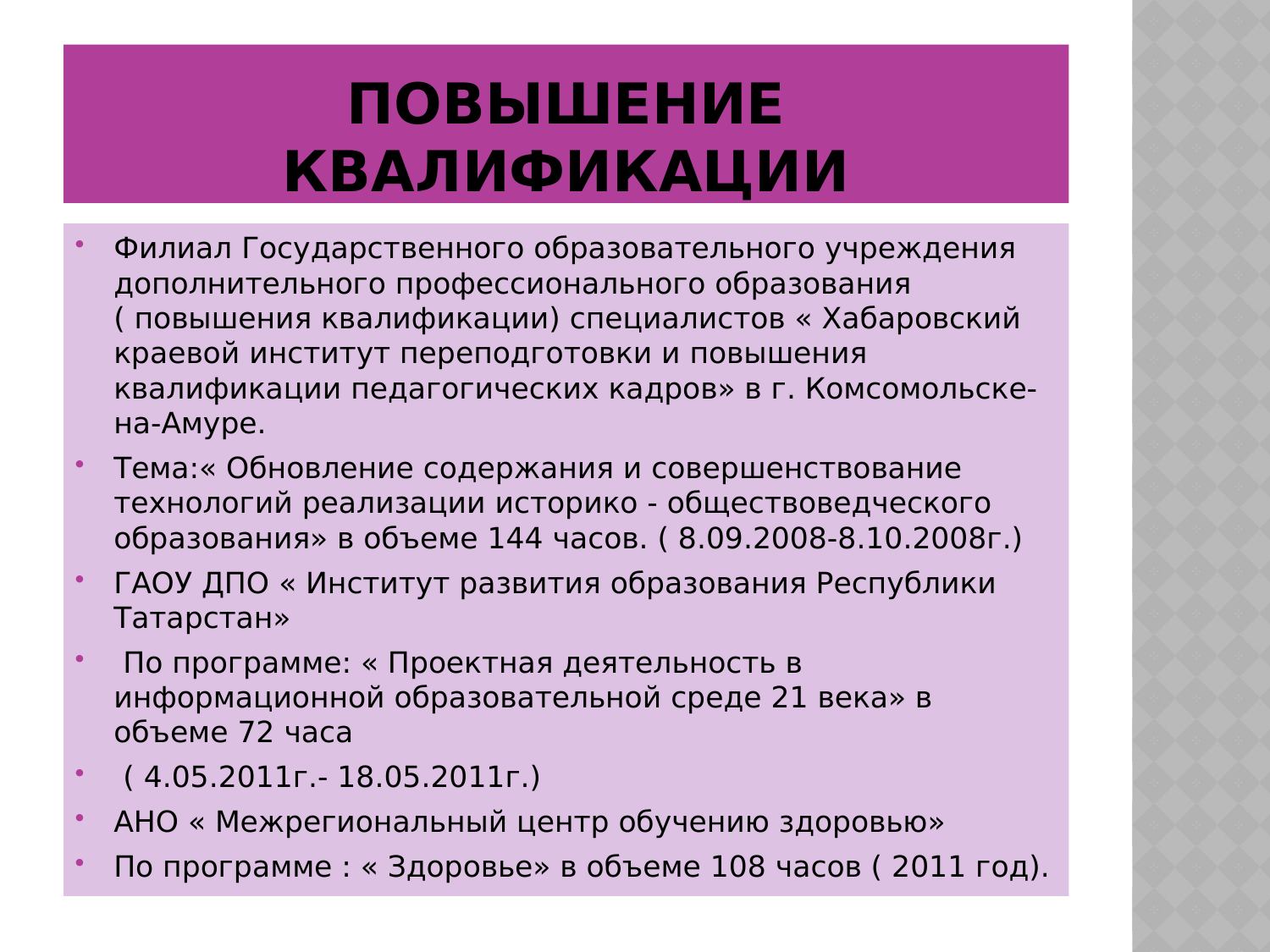

# Повышение квалификации
Филиал Государственного образовательного учреждения дополнительного профессионального образования ( повышения квалификации) специалистов « Хабаровский краевой институт переподготовки и повышения квалификации педагогических кадров» в г. Комсомольске-на-Амуре.
Тема:« Обновление содержания и совершенствование технологий реализации историко - обществоведческого образования» в объеме 144 часов. ( 8.09.2008-8.10.2008г.)
ГАОУ ДПО « Институт развития образования Республики Татарстан»
 По программе: « Проектная деятельность в информационной образовательной среде 21 века» в объеме 72 часа
 ( 4.05.2011г.- 18.05.2011г.)
АНО « Межрегиональный центр обучению здоровью»
По программе : « Здоровье» в объеме 108 часов ( 2011 год).